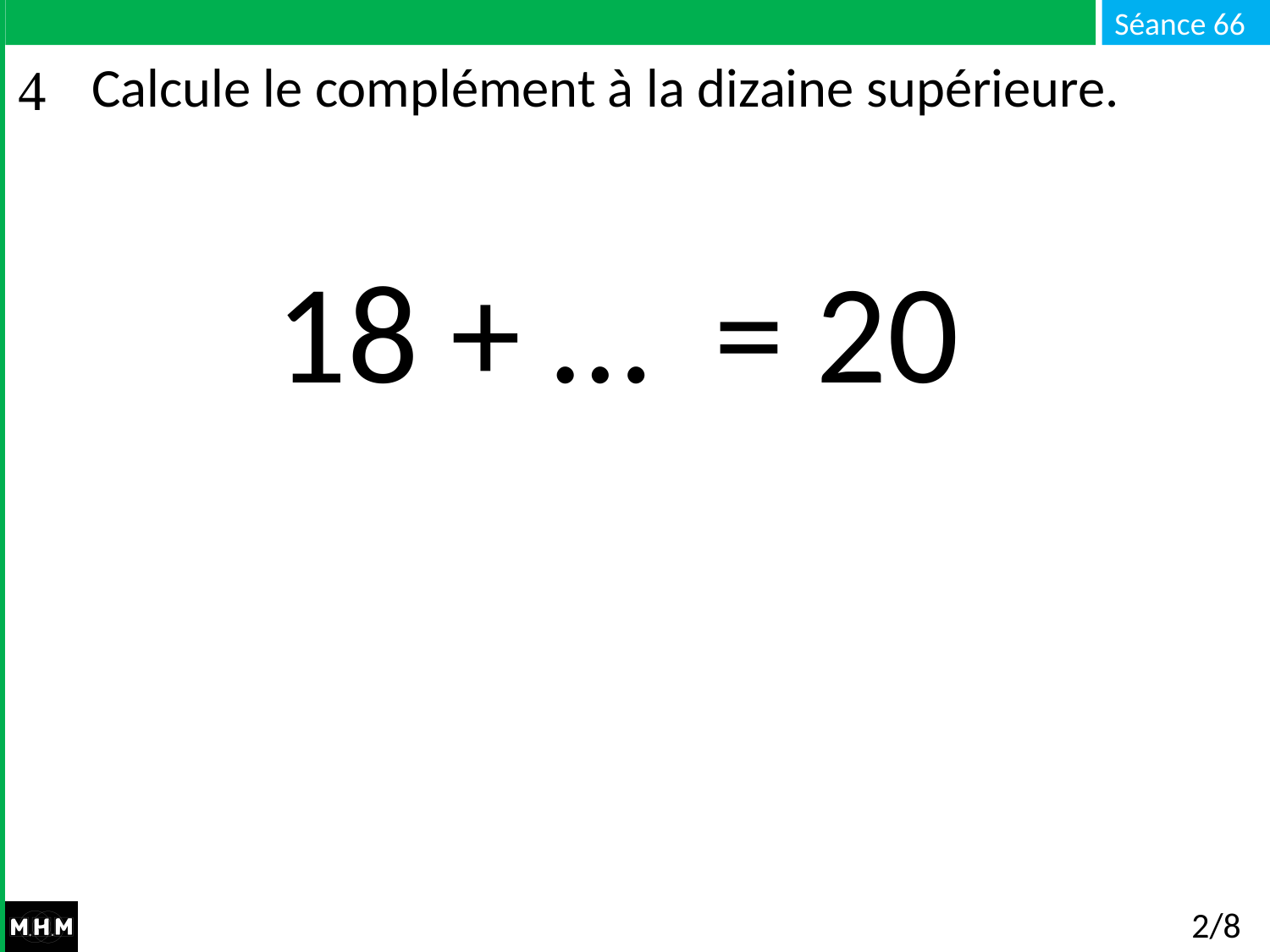

# Calcule le complément à la dizaine supérieure.
 18 + …  = 20
2/8